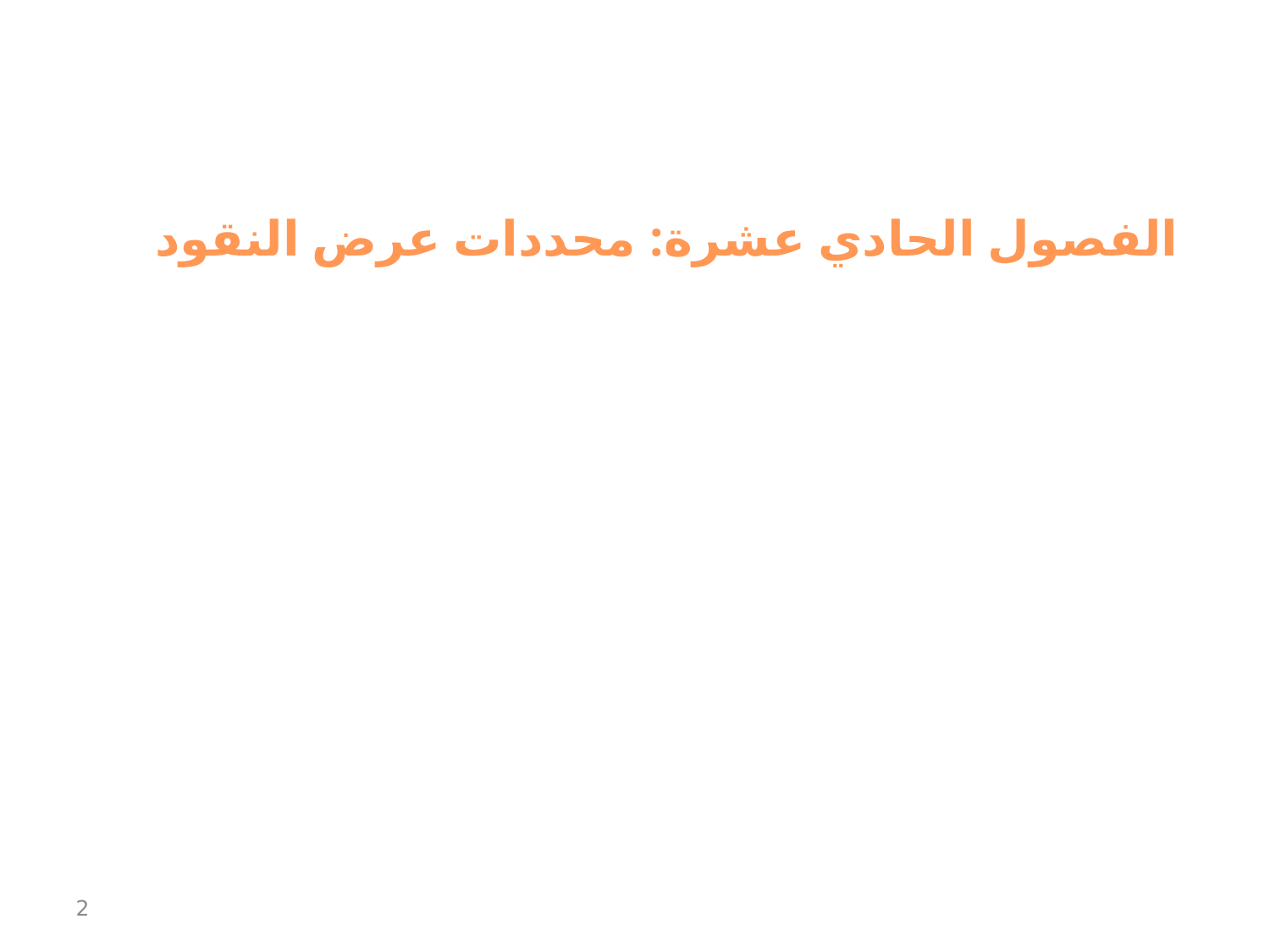

الفصول الحادي عشرة: محددات عرض النقود

2